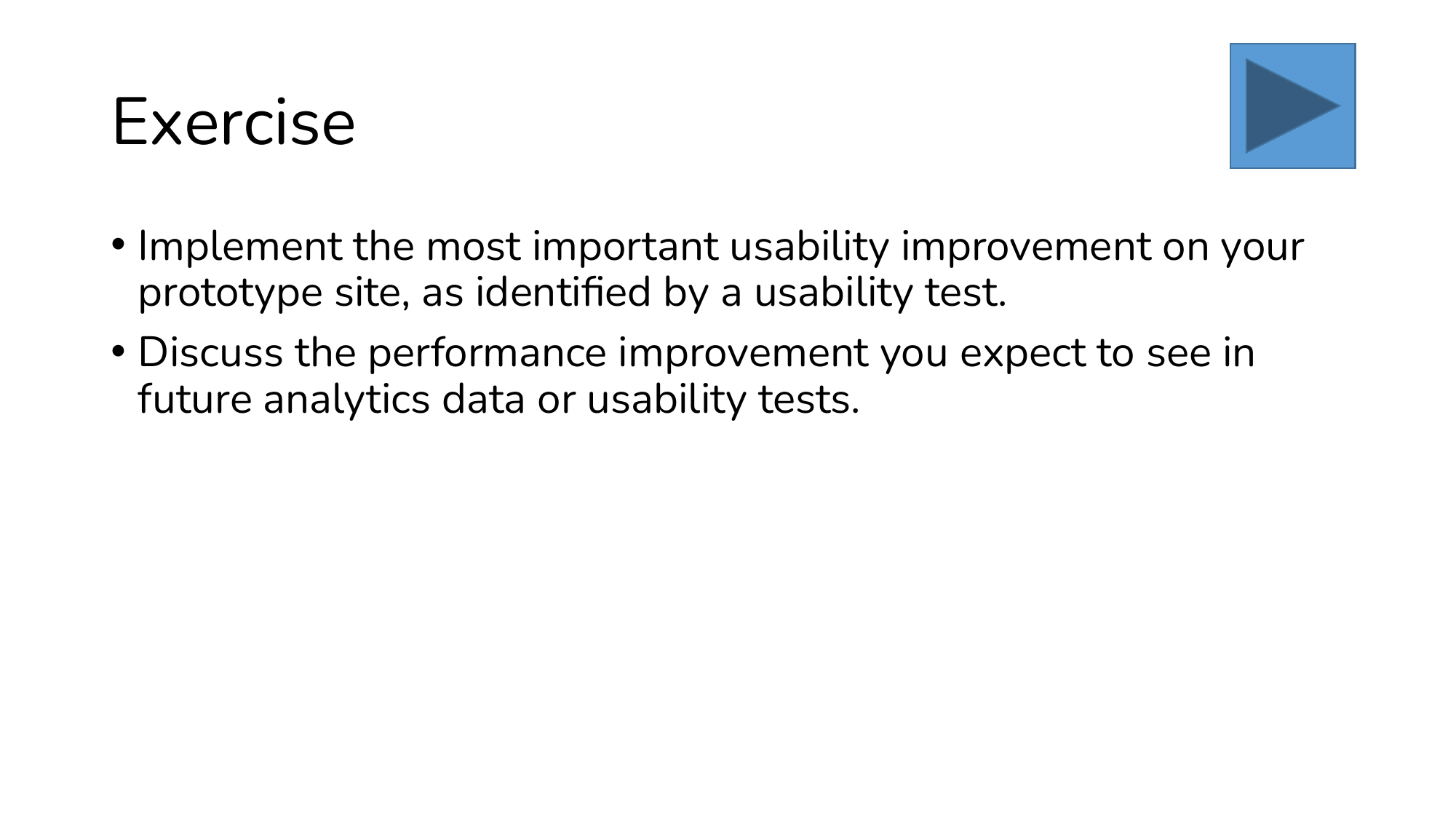

# Exercise

Implement the most important usability improvement on your prototype site, as identified by a usability test.
Discuss the performance improvement you expect to see in future analytics data or usability tests.